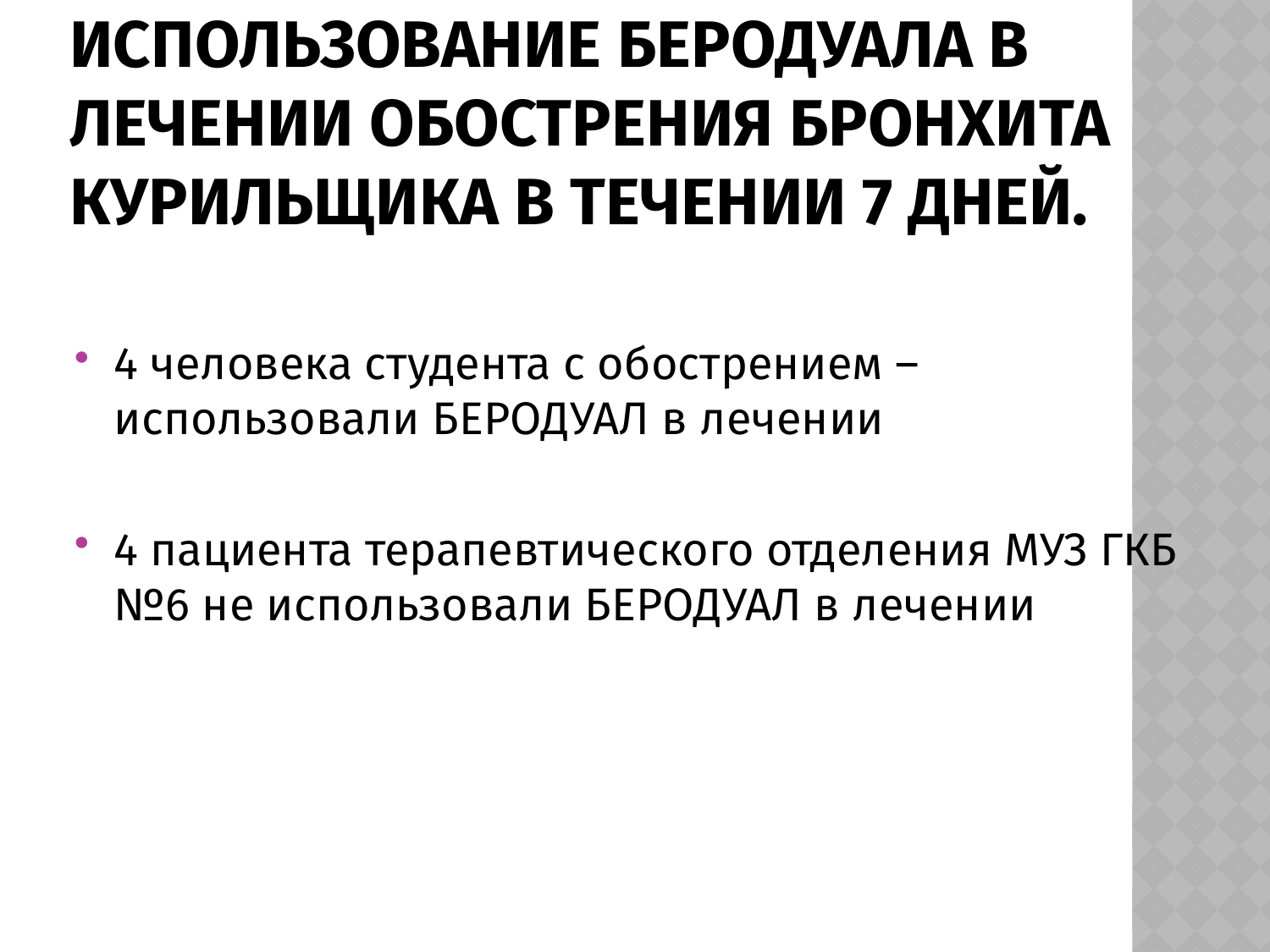

# Использование БЕРОДУАЛА в лечении Обострения Бронхита курильщика в течении 7 дней.
4 человека студента с обострением – использовали БЕРОДУАЛ в лечении

4 пациента терапевтического отделения МУЗ ГКБ №6 не использовали БЕРОДУАЛ в лечении